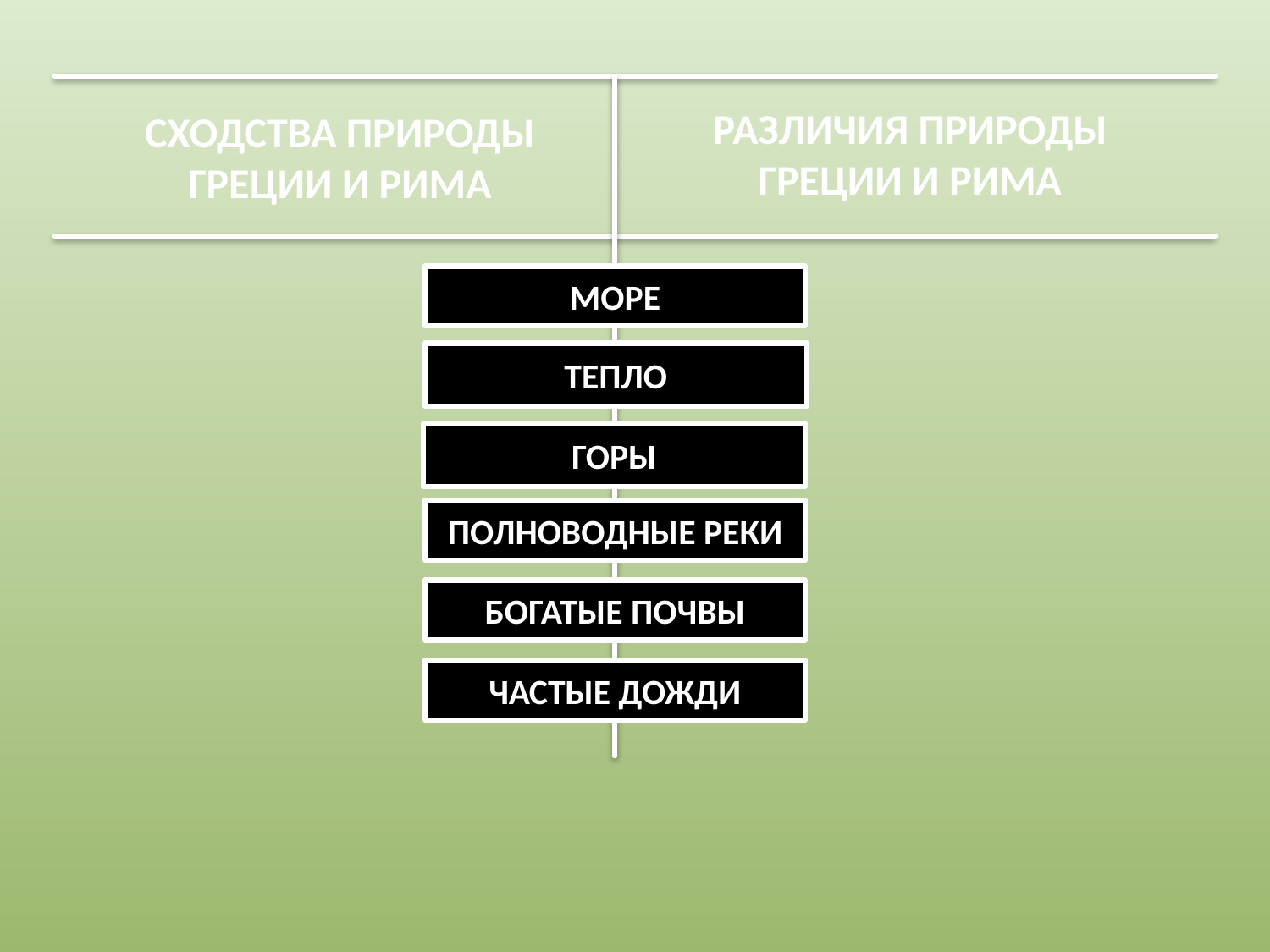

РАЗЛИЧИЯ ПРИРОДЫ
ГРЕЦИИ И РИМА
СХОДСТВА ПРИРОДЫ
ГРЕЦИИ И РИМА
МОРЕ
ТЕПЛО
ГОРЫ
ПОЛНОВОДНЫЕ РЕКИ
БОГАТЫЕ ПОЧВЫ
ЧАСТЫЕ ДОЖДИ